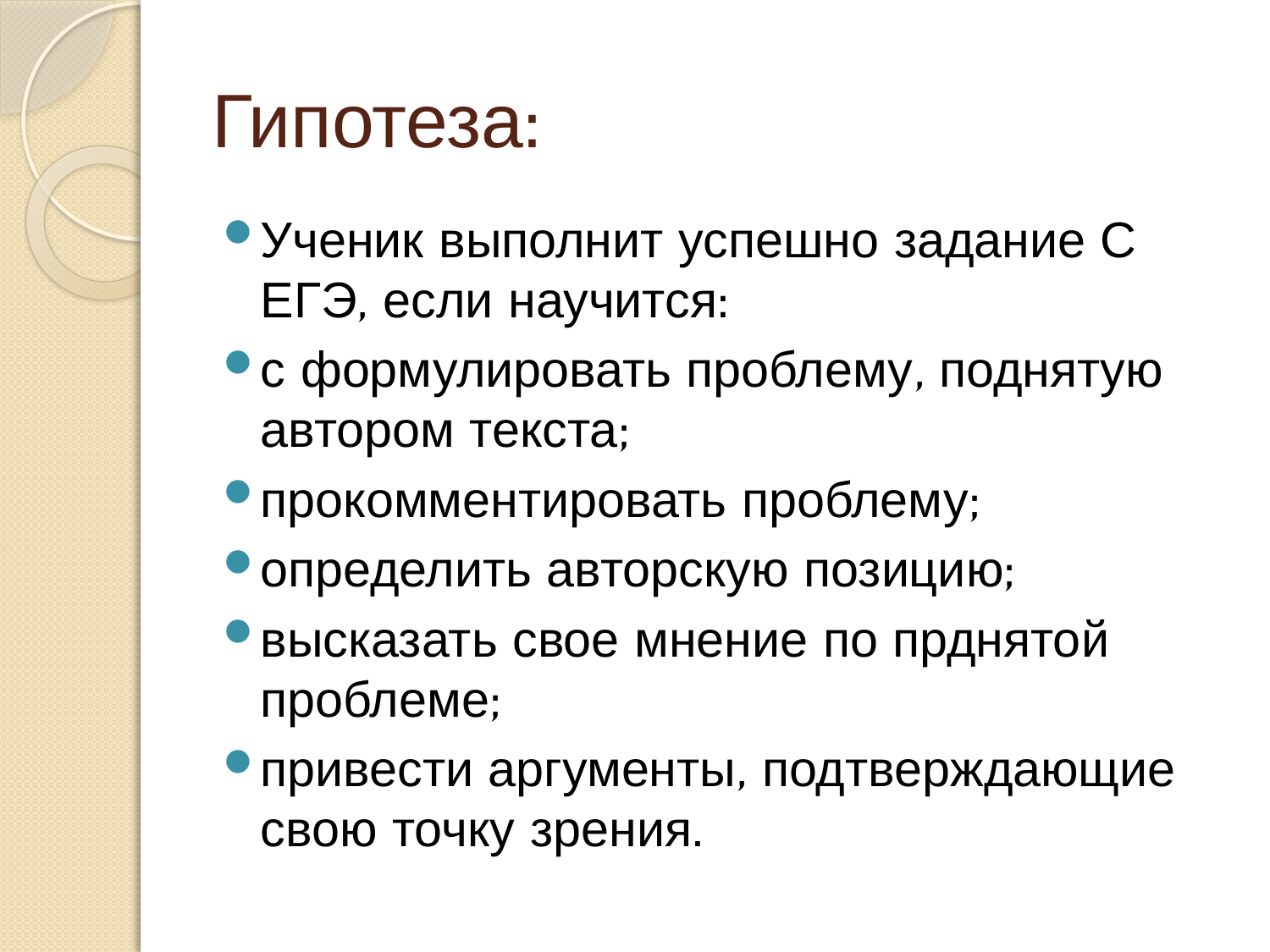

# Гипотеза:
Ученик выполнит успешно задание С ЕГЭ, если научится:
с формулировать проблему, поднятую автором текста;
прокомментировать проблему;
определить авторскую позицию;
высказать свое мнение по прднятой проблеме;
привести аргументы, подтверждающие свою точку зрения.